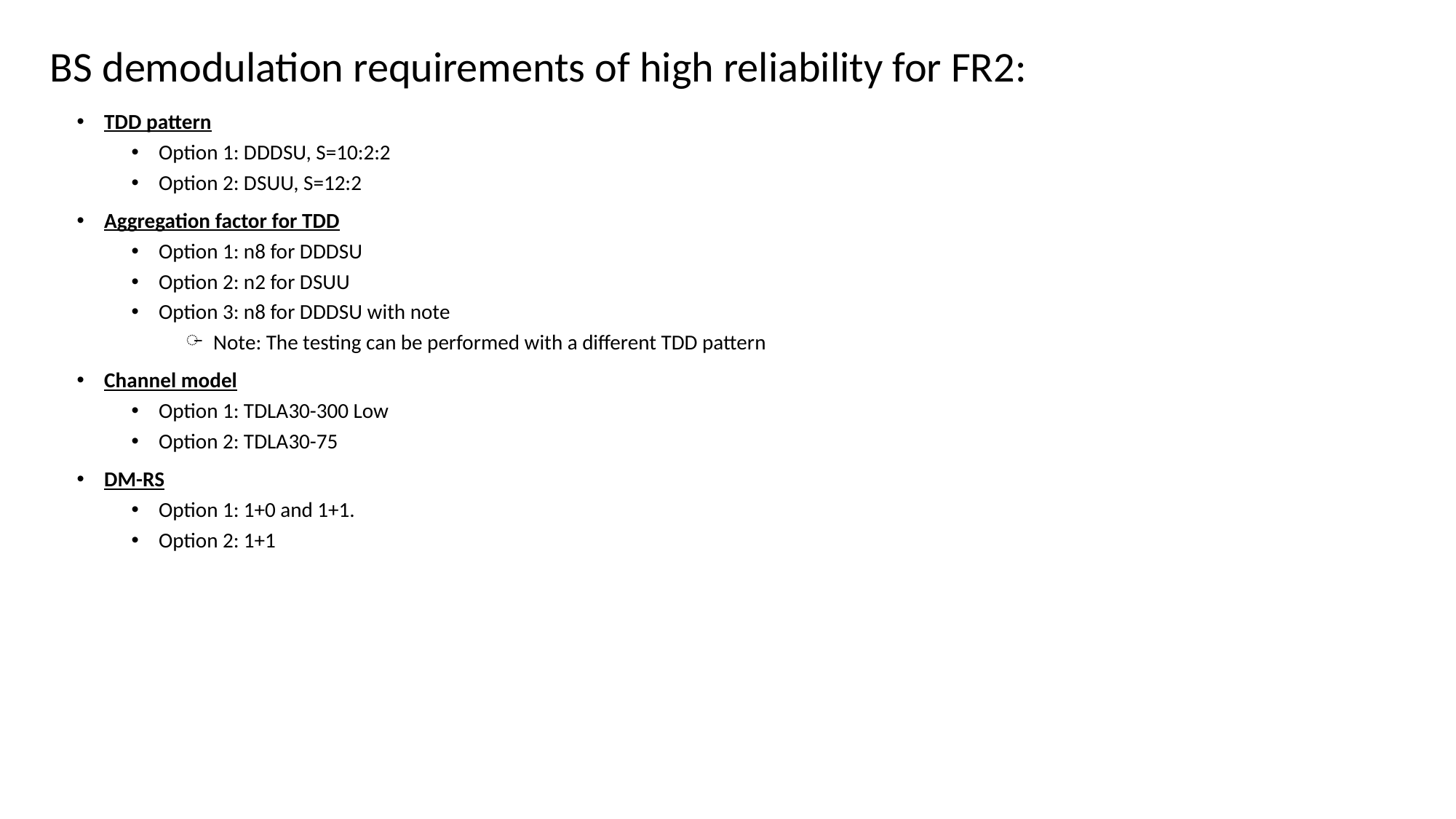

# BS demodulation requirements of high reliability for FR2:
TDD pattern
Option 1: DDDSU, S=10:2:2
Option 2: DSUU, S=12:2
Aggregation factor for TDD
Option 1: n8 for DDDSU
Option 2: n2 for DSUU
Option 3: n8 for DDDSU with note
Note: The testing can be performed with a different TDD pattern
Channel model
Option 1: TDLA30-300 Low
Option 2: TDLA30-75
DM-RS
Option 1: 1+0 and 1+1.
Option 2: 1+1